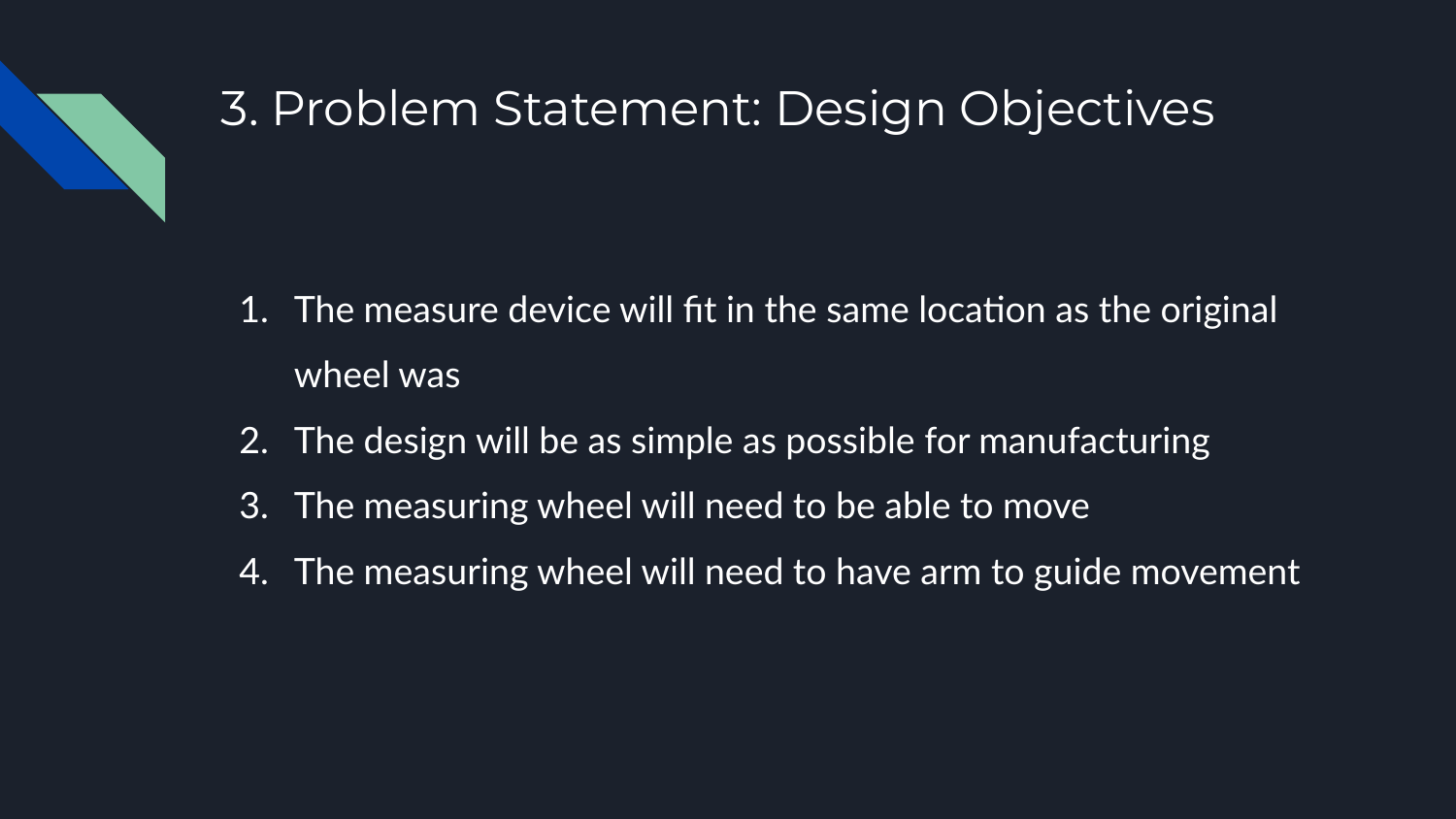

# 3. Problem Statement: Design Objectives
The measure device will fit in the same location as the original wheel was
The design will be as simple as possible for manufacturing
The measuring wheel will need to be able to move
The measuring wheel will need to have arm to guide movement